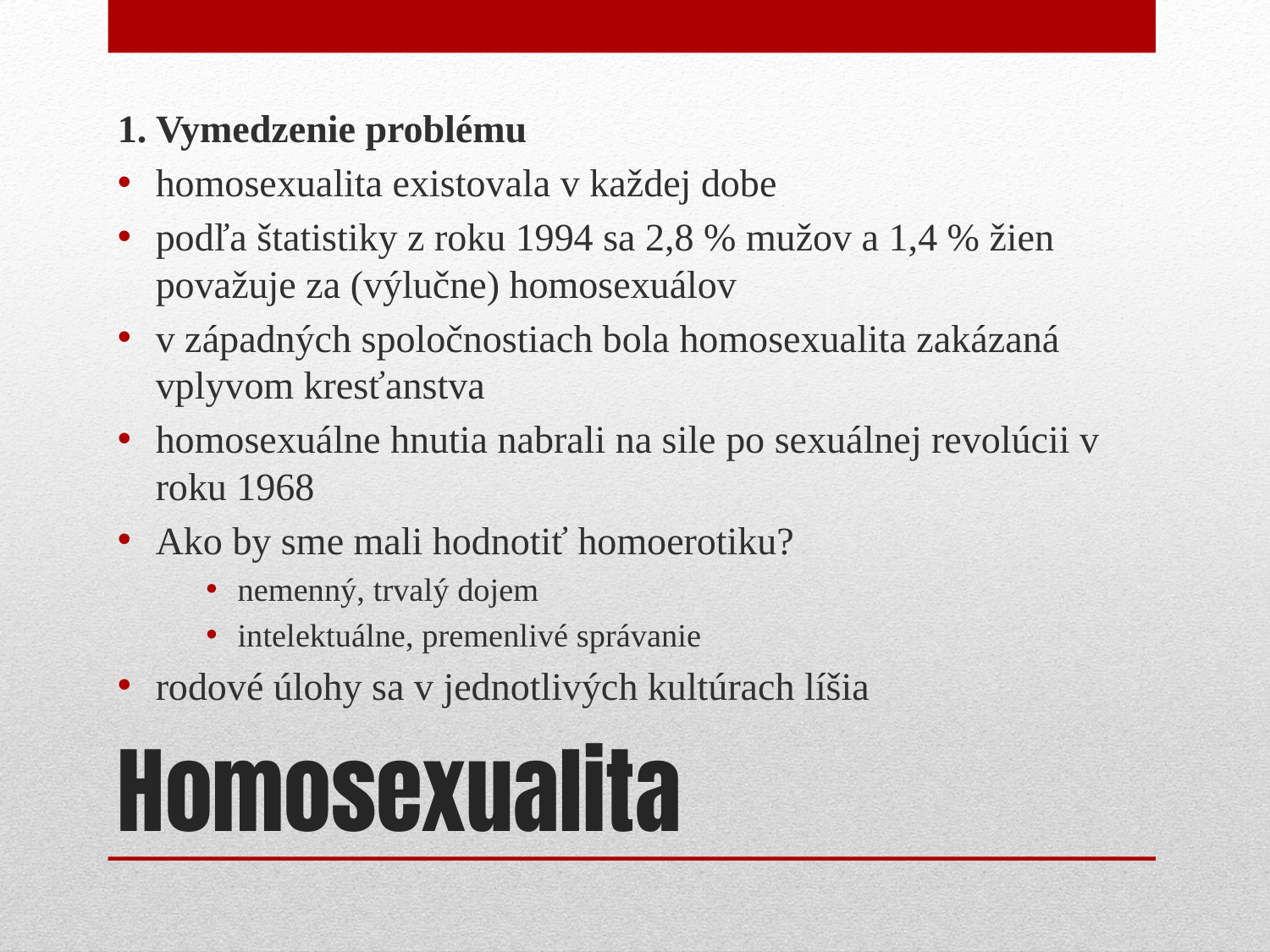

1. Vymedzenie problému
homosexualita existovala v každej dobe
podľa štatistiky z roku 1994 sa 2,8 % mužov a 1,4 % žien považuje za (výlučne) homosexuálov
v západných spoločnostiach bola homosexualita zakázaná vplyvom kresťanstva
homosexuálne hnutia nabrali na sile po sexuálnej revolúcii v roku 1968
Ako by sme mali hodnotiť homoerotiku?
nemenný, trvalý dojem
intelektuálne, premenlivé správanie
rodové úlohy sa v jednotlivých kultúrach líšia
# Homosexualita